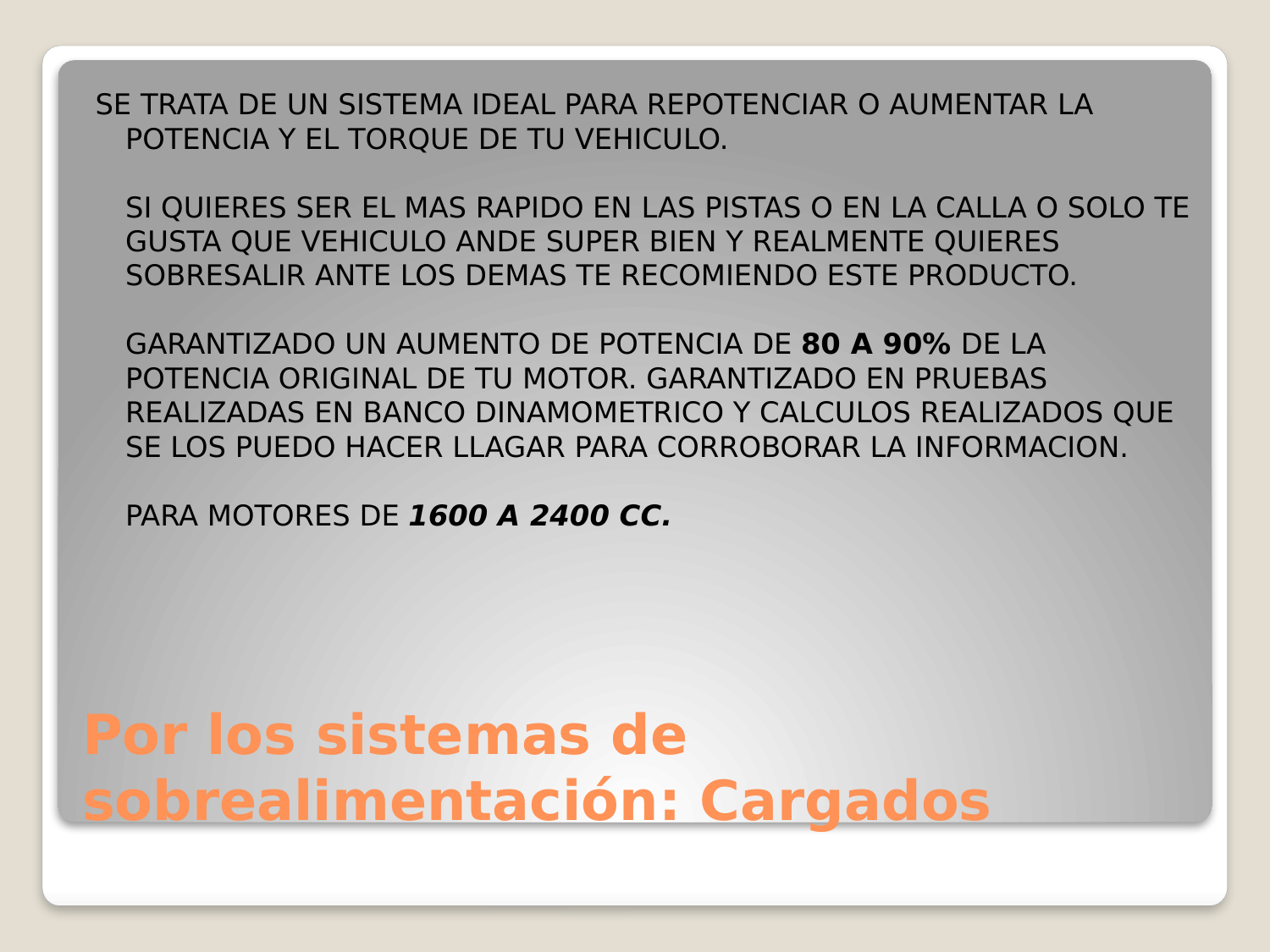

SE TRATA DE UN SISTEMA IDEAL PARA REPOTENCIAR O AUMENTAR LA POTENCIA Y EL TORQUE DE TU VEHICULO.
SI QUIERES SER EL MAS RAPIDO EN LAS PISTAS O EN LA CALLA O SOLO TE GUSTA QUE VEHICULO ANDE SUPER BIEN Y REALMENTE QUIERES SOBRESALIR ANTE LOS DEMAS TE RECOMIENDO ESTE PRODUCTO.
GARANTIZADO UN AUMENTO DE POTENCIA DE 80 A 90% DE LA POTENCIA ORIGINAL DE TU MOTOR. GARANTIZADO EN PRUEBAS REALIZADAS EN BANCO DINAMOMETRICO Y CALCULOS REALIZADOS QUE SE LOS PUEDO HACER LLAGAR PARA CORROBORAR LA INFORMACION.
PARA MOTORES DE 1600 A 2400 CC.
# Por los sistemas de sobrealimentación: Cargados